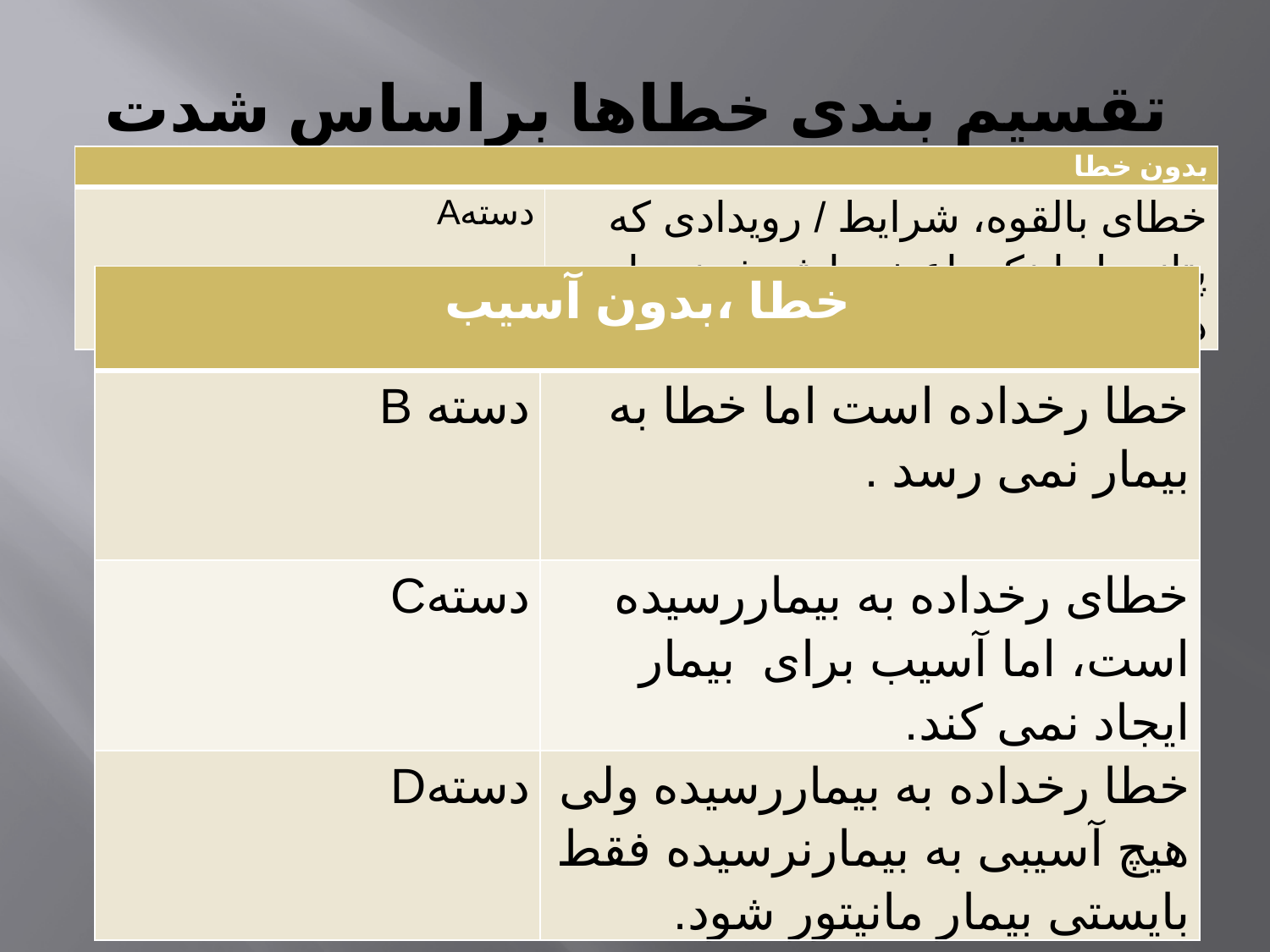

# تقسیم بندی خطاها براساس شدت
| بدون خطا |  |
| --- | --- |
| دستهA | خطای بالقوه، شرایط / رویدادی که پتانسیل اینکه باعث حادثه شوند را دارند. |
| خطا ،بدون آسیب |  |
| --- | --- |
| دسته B | خطا رخداده است اما خطا به بیمار نمی رسد . |
| دستهC | خطای رخداده به بیماررسیده است، اما آسیب برای بیمار ایجاد نمی کند. |
| دستهD | خطا رخداده به بیماررسیده ولی هیچ آسیبی به بیمارنرسیده فقط بایستی بیمار مانیتور شود. |